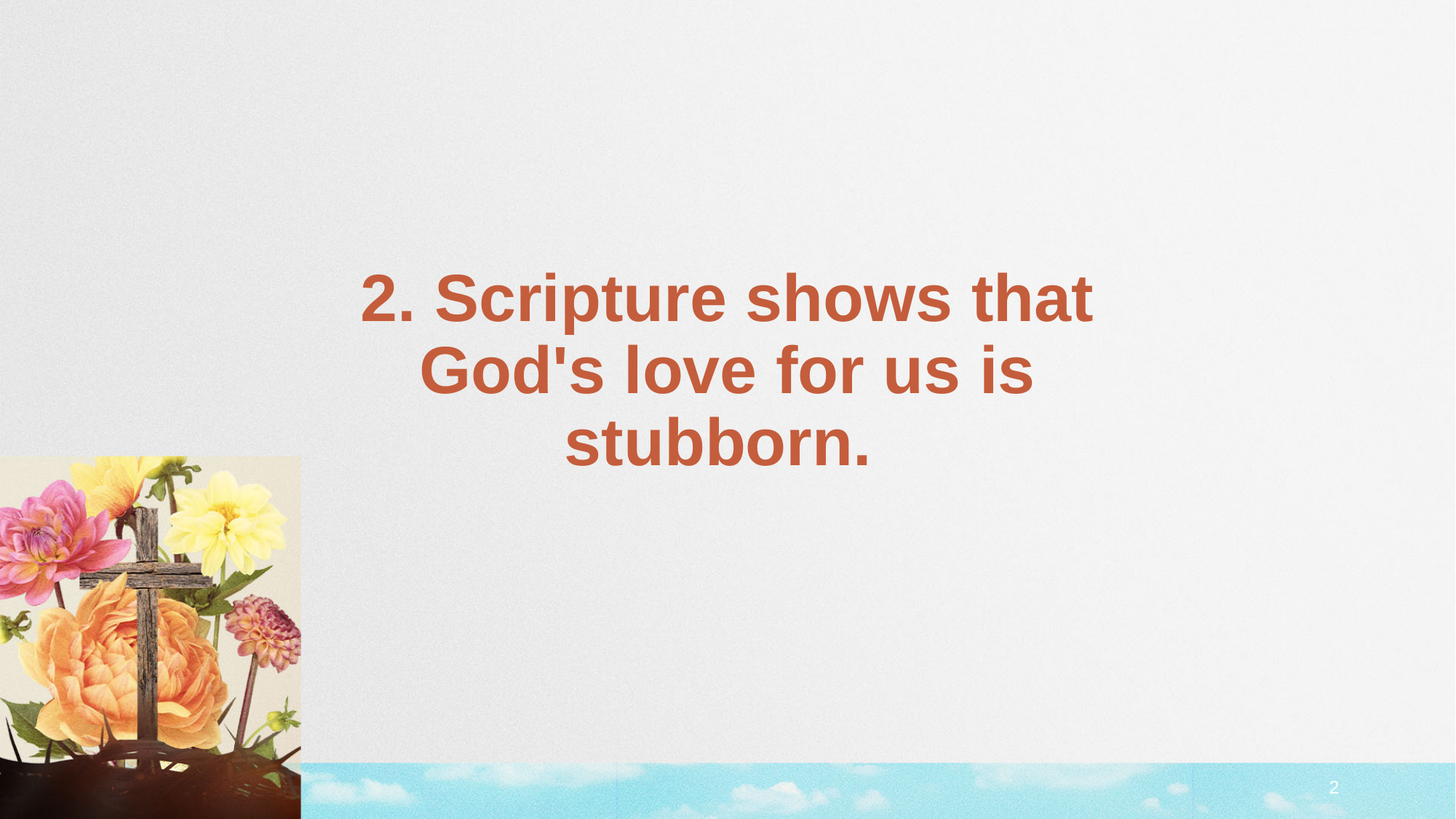

# 2. Scripture shows that God's love for us is stubborn.
2